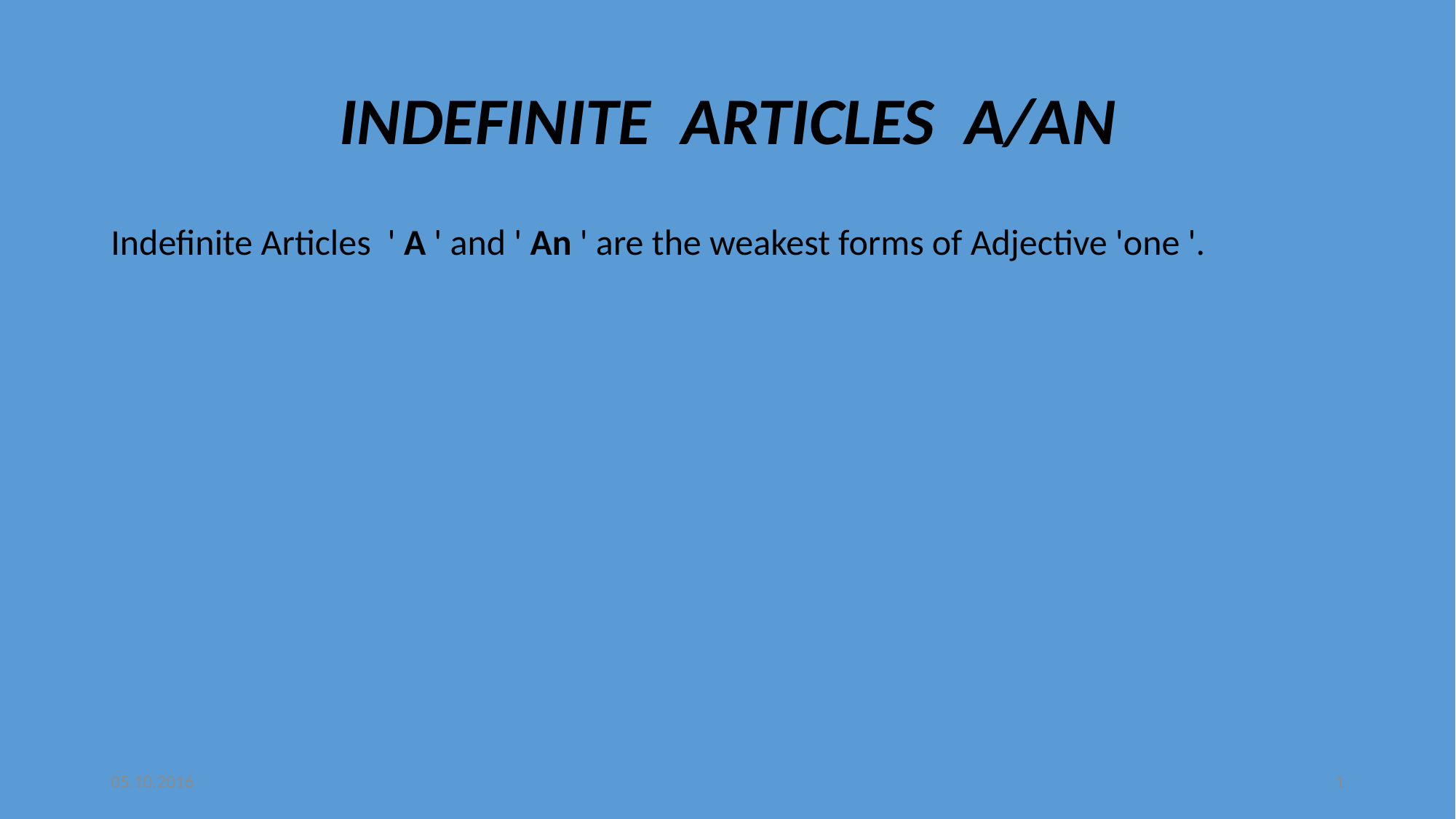

# INDEFINITE  ARTICLES  A/AN
Indefinite Articles  ' A ' and ' An ' are the weakest forms of Adjective 'one '.
05.10.2016
1